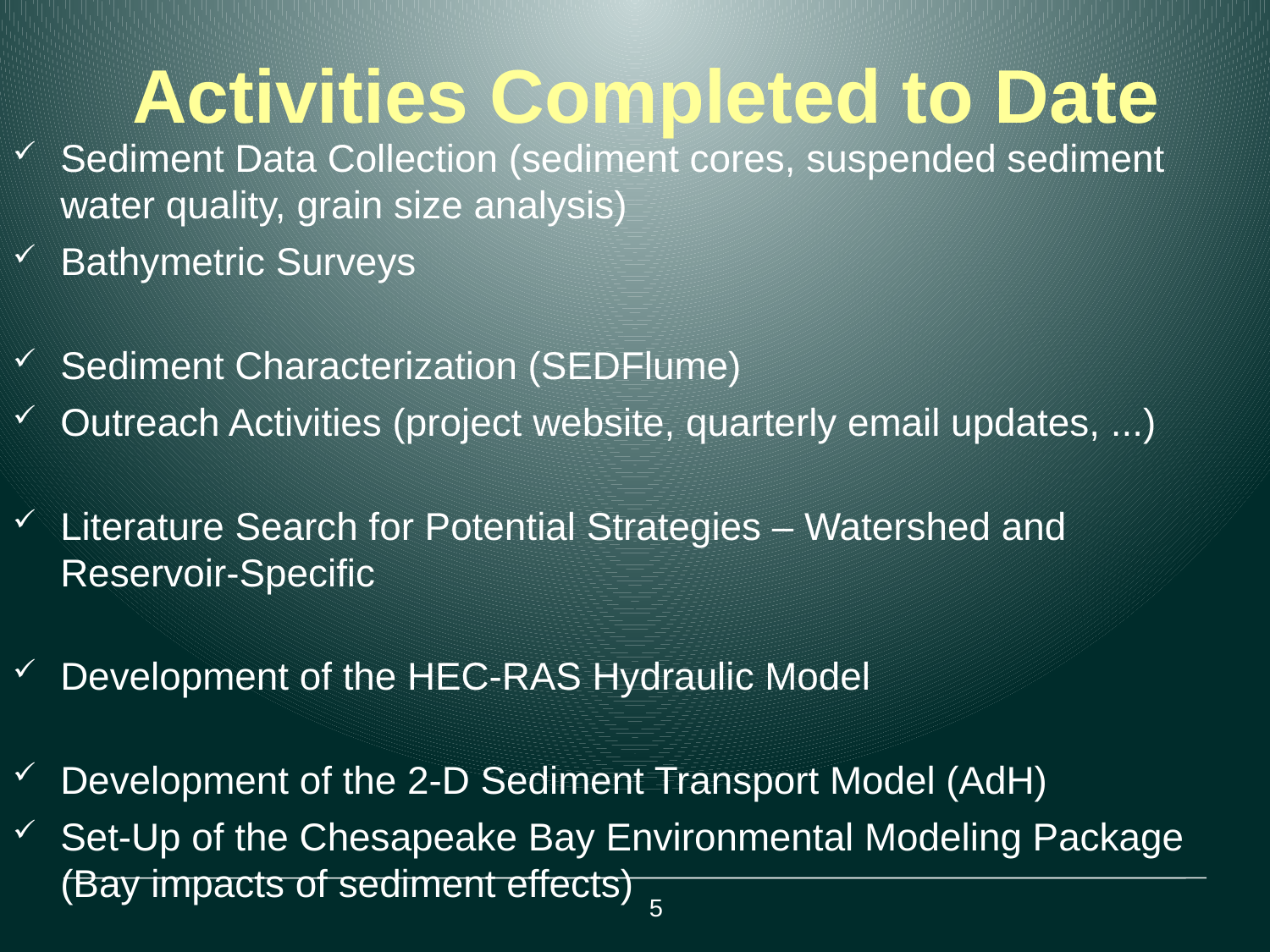

# Activities Completed to Date
Sediment Data Collection (sediment cores, suspended sediment water quality, grain size analysis)
Bathymetric Surveys
Sediment Characterization (SEDFlume)
Outreach Activities (project website, quarterly email updates, ...)
Literature Search for Potential Strategies – Watershed and Reservoir-Specific
Development of the HEC-RAS Hydraulic Model
Development of the 2-D Sediment Transport Model (AdH)
Set-Up of the Chesapeake Bay Environmental Modeling Package (Bay impacts of sediment effects)
Initial Brainstorming of Available Alternatives
Modeling of Existing and projected conditions of No Action (just started)

5